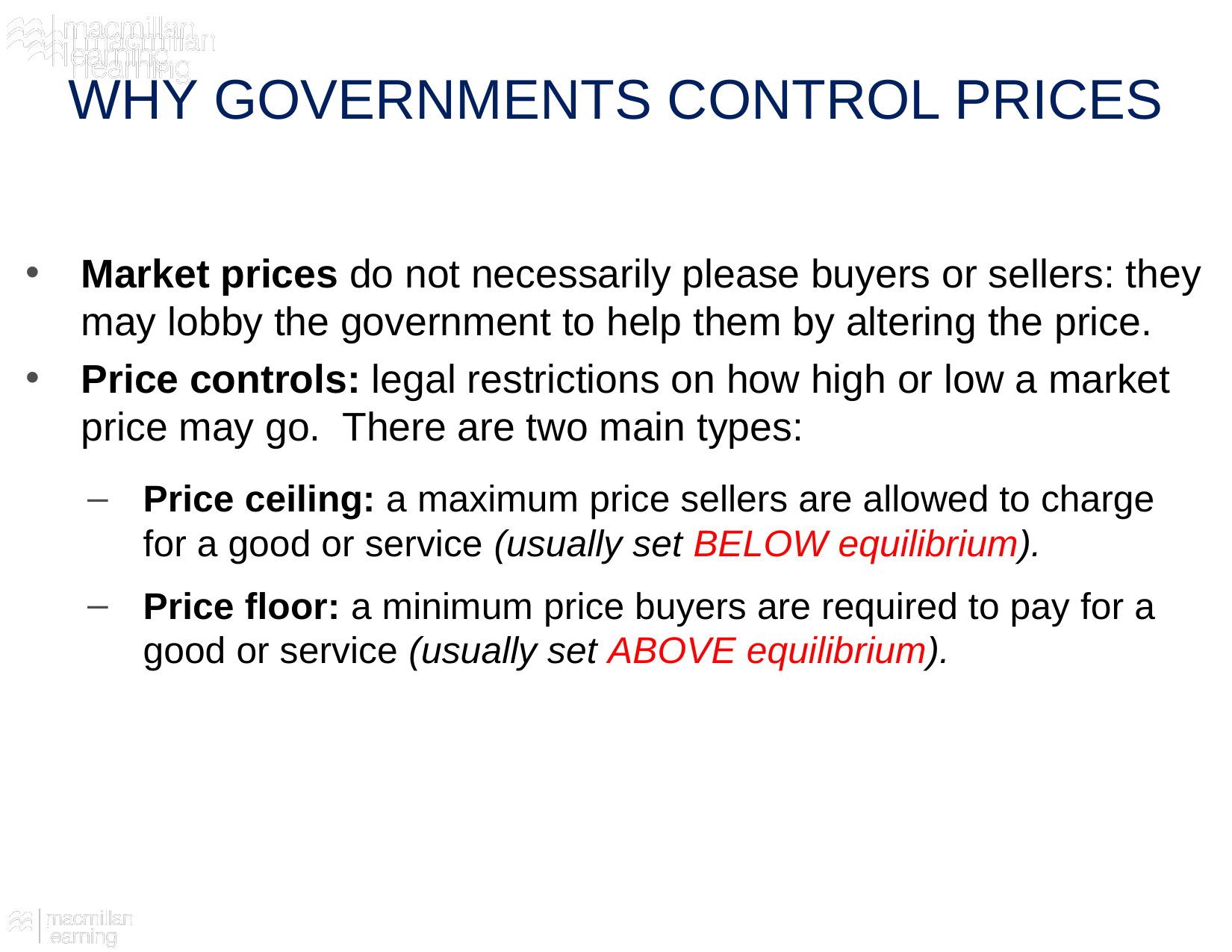

# WHY GOVERNMENTS CONTROL PRICES
Market prices do not necessarily please buyers or sellers: they may lobby the government to help them by altering the price.
Price controls: legal restrictions on how high or low a market price may go.  There are two main types:
Price ceiling: a maximum price sellers are allowed to charge for a good or service (usually set BELOW equilibrium).
Price floor: a minimum price buyers are required to pay for a good or service (usually set ABOVE equilibrium).